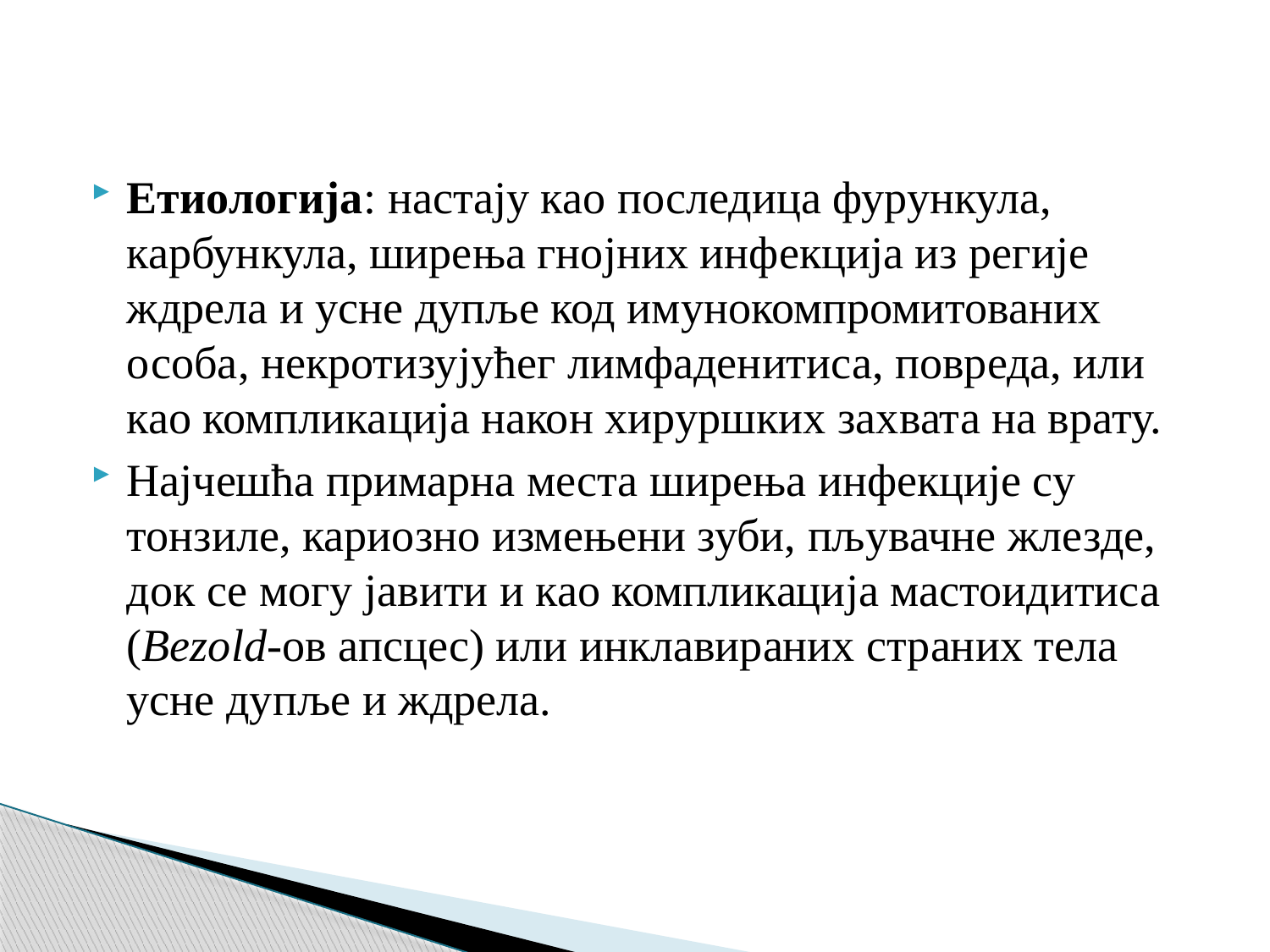

Етиологија: настају као последица фурункула, карбункула, ширења гнојних инфекција из регије ждрела и усне дупље код имунокомпромитованих особа, некротизујућег лимфаденитиса, повреда, или као компликација након хируршких захвата на врату.
Најчешћа примарна места ширења инфекције су тонзиле, кариозно измењени зуби, пљувачне жлезде, док се могу јавити и као компликација мастоидитиса (Bezold-ов апсцес) или инклавираних страних тела усне дупље и ждрела.